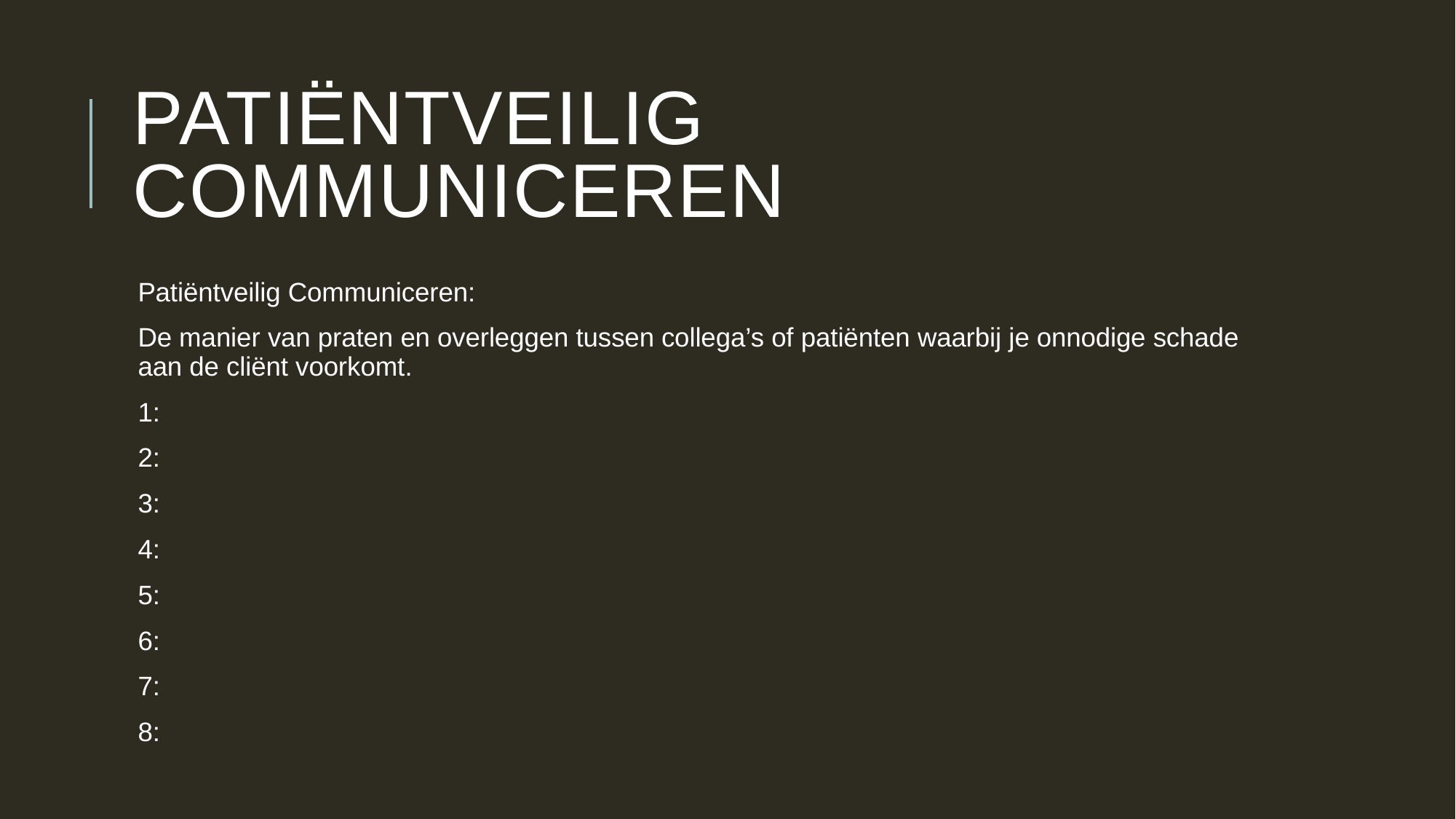

# Patiëntveilig Communiceren
Patiëntveilig Communiceren:
De manier van praten en overleggen tussen collega’s of patiënten waarbij je onnodige schade aan de cliënt voorkomt.
1:
2:
3:
4:
5:
6:
7:
8: